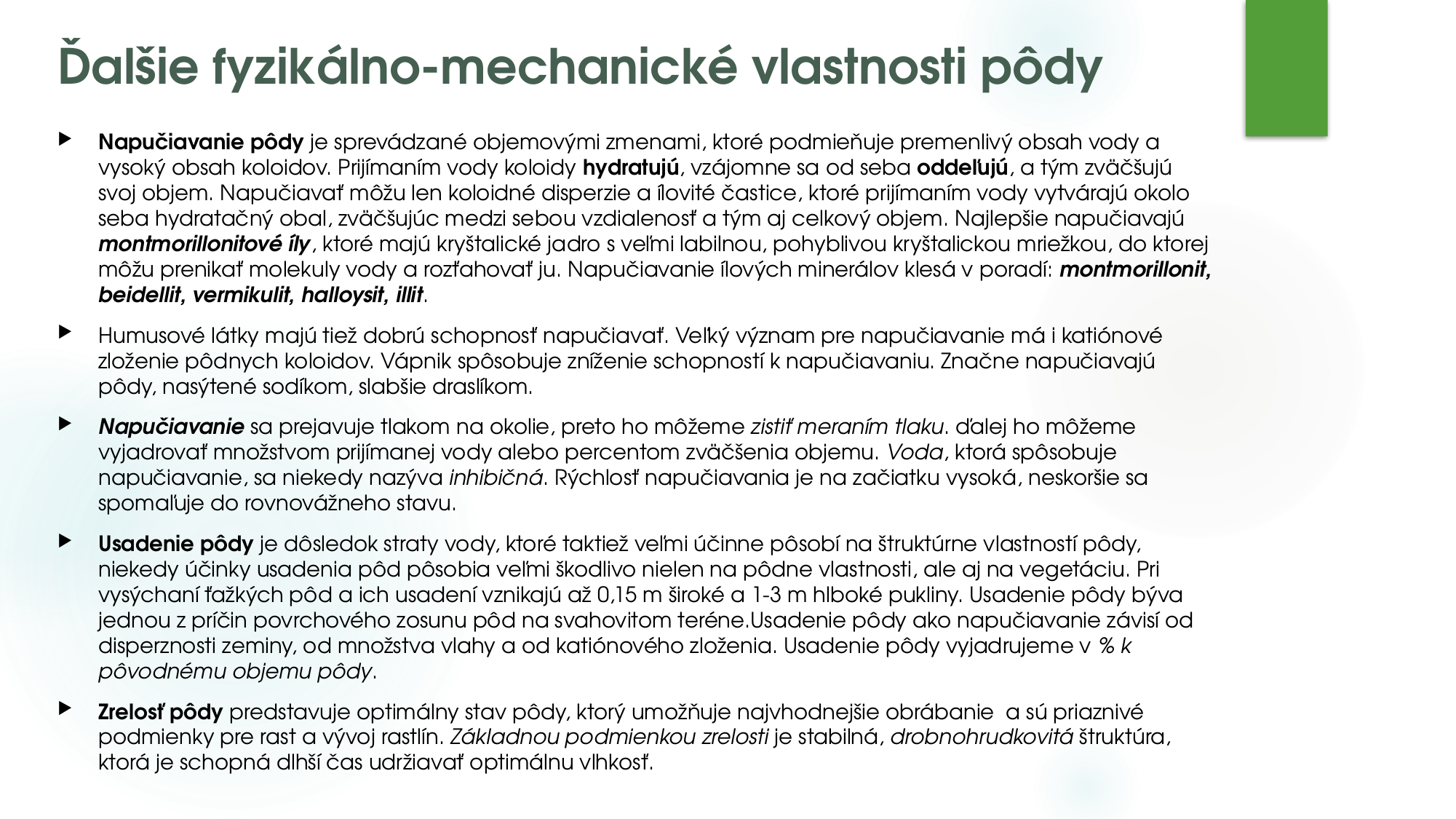

# Ďalšie fyzikálno-mechanické vlastnosti pôdy
Napučiavanie pôdy je sprevádzané objemovými zmenami, ktoré podmieňuje premenlivý obsah vody a vysoký obsah koloidov. Prijímaním vody koloidy hydratujú, vzájomne sa od seba oddeľujú, a tým zväčšujú svoj objem. Napučiavať môžu len koloidné disperzie a ílovité častice, ktoré prijímaním vody vytvárajú okolo seba hydratačný obal, zväčšujúc medzi sebou vzdialenosť a tým aj celkový objem. Najlepšie napučiavajú montmorillonitové íly, ktoré majú kryštalické jadro s veľmi labilnou, pohyblivou kryštalickou mriežkou, do ktorej môžu prenikať molekuly vody a rozťahovať ju. Napučiavanie ílových minerálov klesá v poradí: montmorillonit, beidellit, vermikulit, halloysit, illit.
Humusové látky majú tiež dobrú schopnosť napučiavať. Veľký význam pre napučiavanie má i katiónové zloženie pôdnych koloidov. Vápnik spôsobuje zníženie schopností k napučiavaniu. Značne napučiavajú pôdy, nasýtené sodíkom, slabšie draslíkom.
Napučiavanie sa prejavuje tlakom na okolie, preto ho môžeme zistiť meraním tlaku. ďalej ho môžeme vyjadrovať množstvom prijímanej vody alebo percentom zväčšenia objemu. Voda, ktorá spôsobuje napučiavanie, sa niekedy nazýva inhibičná. Rýchlosť napučiavania je na začiatku vysoká, neskoršie sa spomaľuje do rovnovážneho stavu.
Usadenie pôdy je dôsledok straty vody, ktoré taktiež veľmi účinne pôsobí na štruktúrne vlastností pôdy, niekedy účinky usadenia pôd pôsobia veľmi škodlivo nielen na pôdne vlastnosti, ale aj na vegetáciu. Pri vysýchaní ťažkých pôd a ich usadení vznikajú až 0,15 m široké a 1-3 m hlboké pukliny. Usadenie pôdy býva jednou z príčin povrchového zosunu pôd na svahovitom teréne.Usadenie pôdy ako napučiavanie závisí od disperznosti zeminy, od množstva vlahy a od katiónového zloženia. Usadenie pôdy vyjadrujeme v % k  pôvodnému objemu pôdy.
Zrelosť pôdy predstavuje optimálny stav pôdy, ktorý umožňuje najvhodnejšie obrábanie  a sú priaznivé podmienky pre rast a vývoj rastlín. Základnou podmienkou zrelosti je stabilná, drobnohrudkovitá štruktúra, ktorá je schopná dlhší čas udržiavať optimálnu vlhkosť.